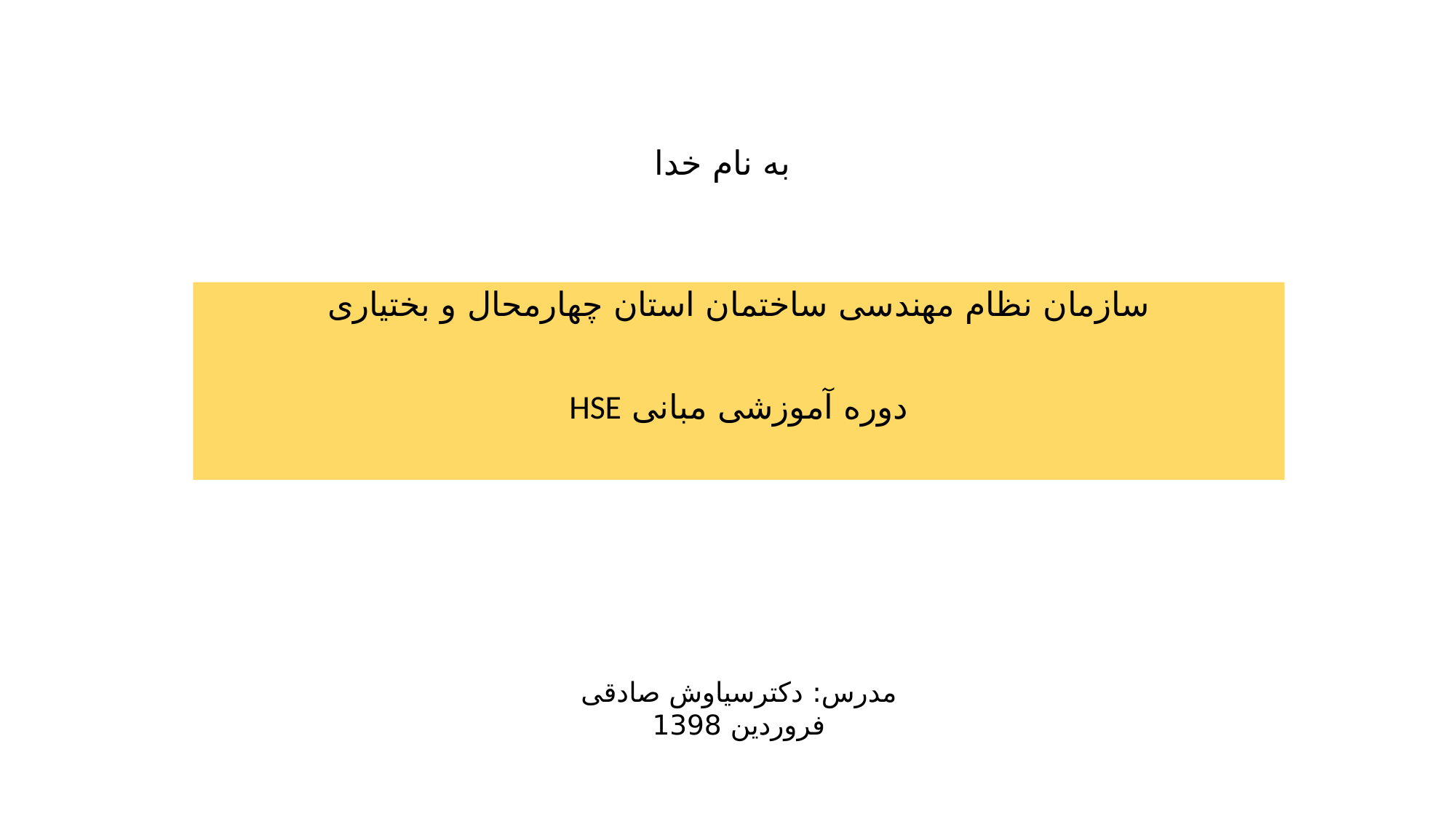

# به نام خدا
سازمان نظام مهندسی ساختمان استان چهارمحال و بختیاری

دوره آموزشی مبانی HSE

مدرس: دکترسیاوش صادقی
فروردین 1398